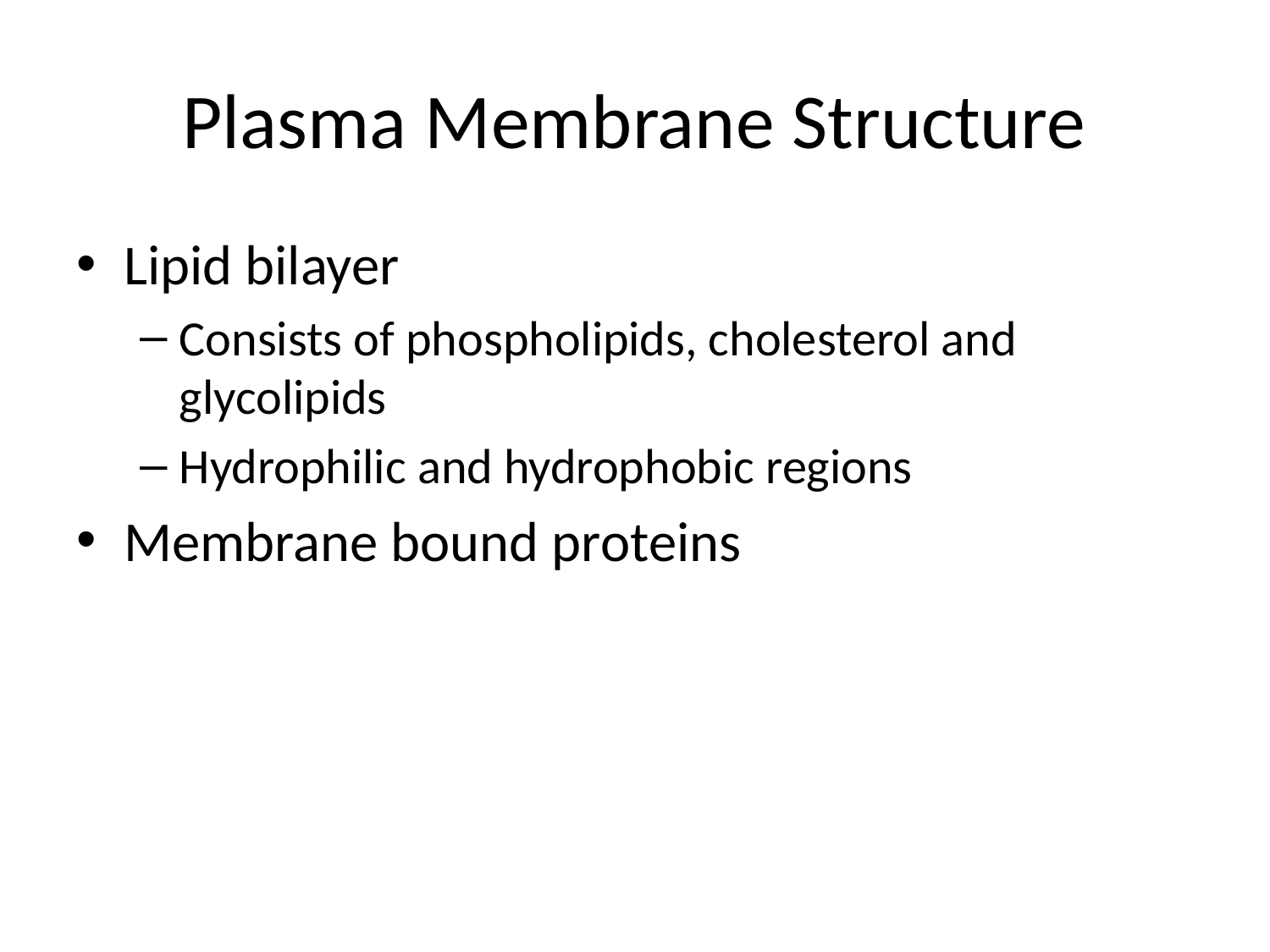

# Plasma Membrane Structure
Lipid bilayer
Consists of phospholipids, cholesterol and glycolipids
Hydrophilic and hydrophobic regions
Membrane bound proteins